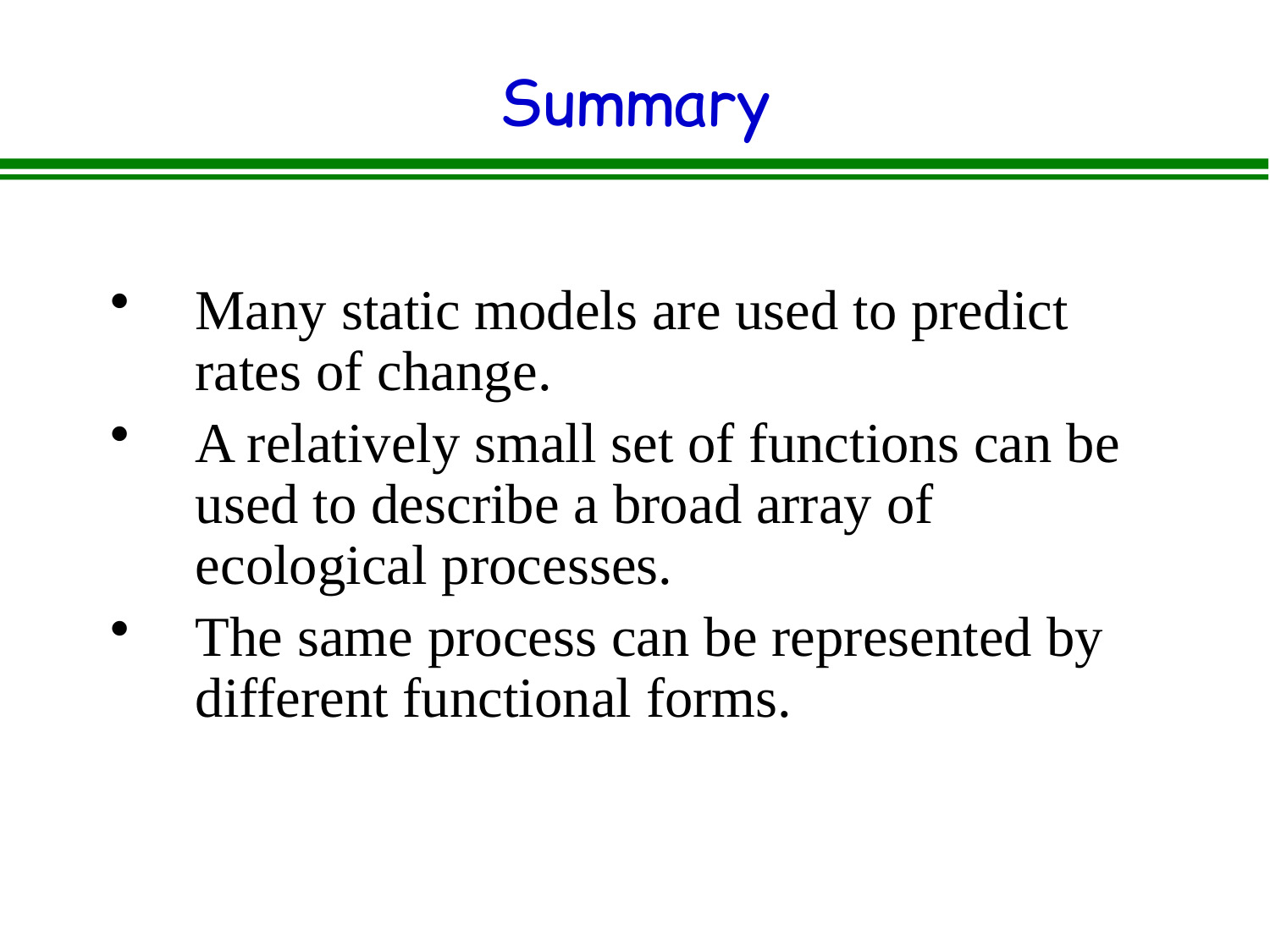

# Summary
Many static models are used to predict rates of change.
A relatively small set of functions can be used to describe a broad array of ecological processes.
The same process can be represented by different functional forms.